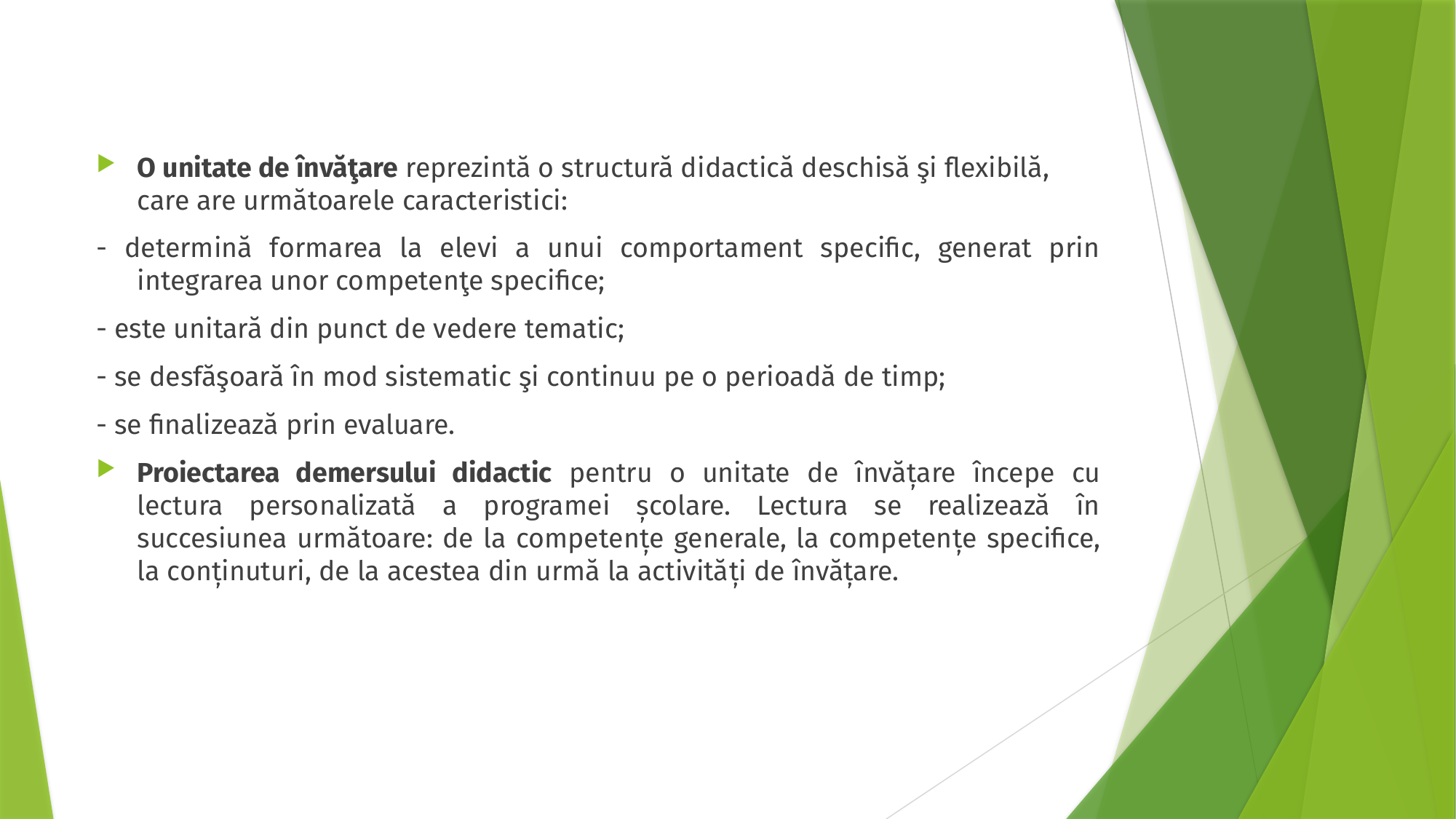

O unitate de învăţare reprezintă o structură didactică deschisă şi flexibilă, care are următoarele caracteristici:
- determină formarea la elevi a unui comportament specific, generat prin integrarea unor competenţe specifice;
- este unitară din punct de vedere tematic;
- se desfăşoară în mod sistematic şi continuu pe o perioadă de timp;
- se finalizează prin evaluare.
Proiectarea demersului didactic pentru o unitate de învățare începe cu lectura personalizată a programei școlare. Lectura se realizează în succesiunea următoare: de la competențe generale, la competențe specifice, la conținuturi, de la acestea din urmă la activități de învățare.